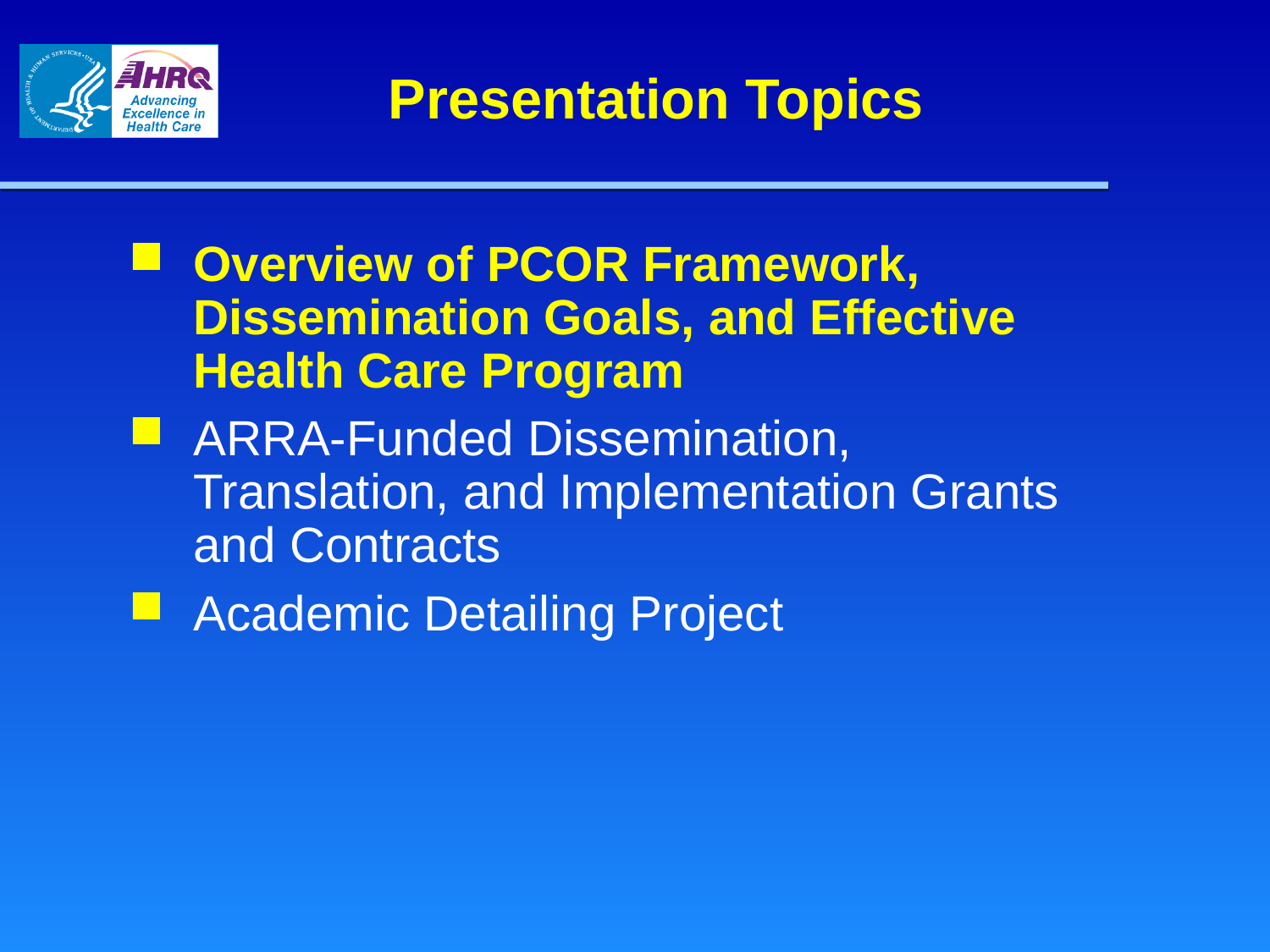

Presentation Topics
Overview of PCOR Framework, Dissemination Goals, and Effective Health Care Program
ARRA-Funded Dissemination, Translation, and Implementation Grants and Contracts
Academic Detailing Project